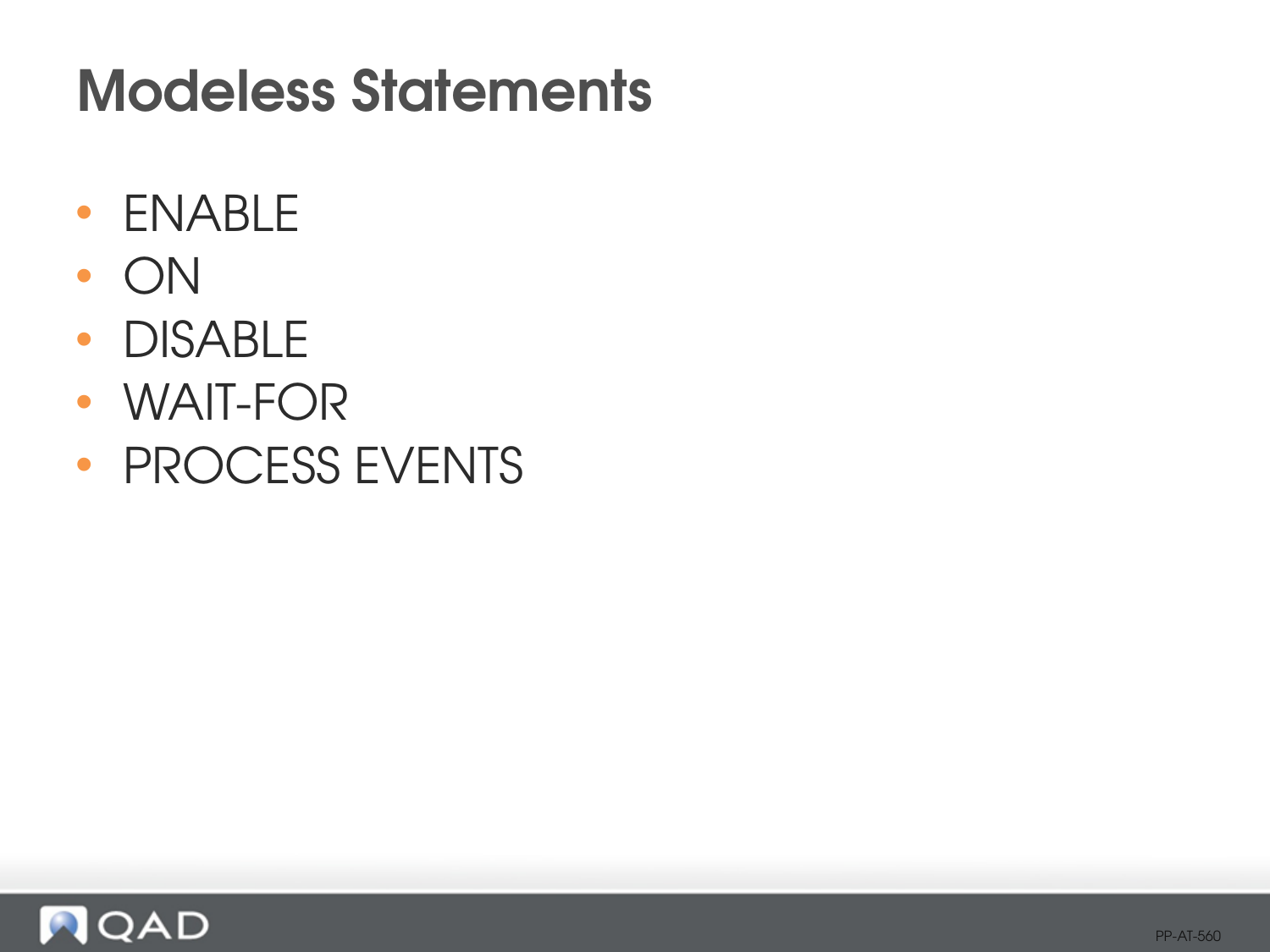

# Modeless Statements
ENABLE
ON
DISABLE
WAIT-FOR
PROCESS EVENTS
PP-AT-560